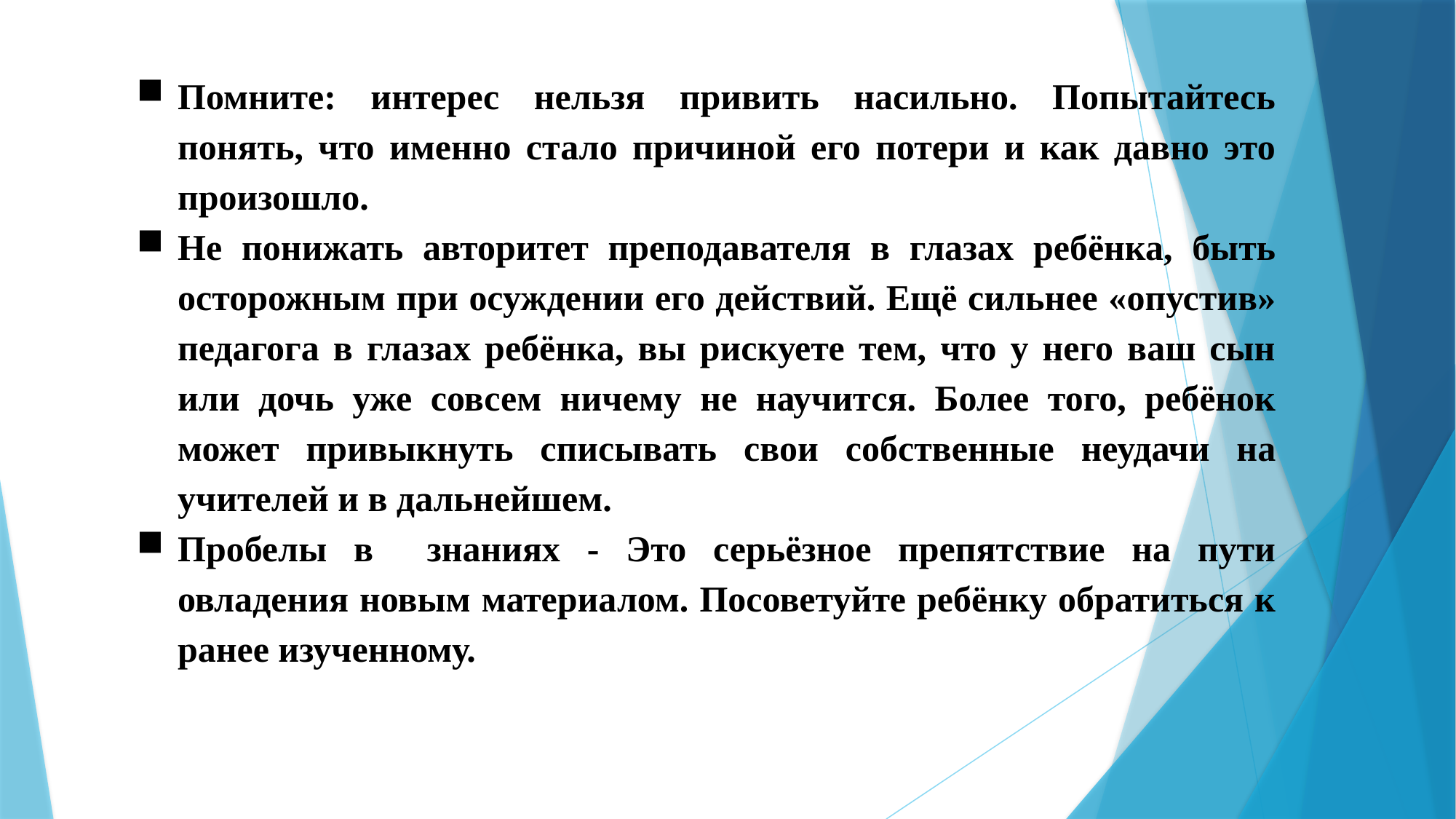

Помните: интерес нельзя привить насильно. Попытайтесь понять, что именно стало причиной его потери и как давно это произошло.
Не понижать авторитет преподавателя в глазах ребёнка, быть осторожным при осуждении его действий. Ещё сильнее «опустив» педагога в глазах ребёнка, вы рискуете тем, что у него ваш сын или дочь уже совсем ничему не научится. Более того, ребёнок может привыкнуть списывать свои собственные неудачи на учителей и в дальнейшем.
Пробелы в  знаниях - Это серьёзное препятствие на пути овладения новым материалом. Посоветуйте ребёнку обратиться к ранее изученному.